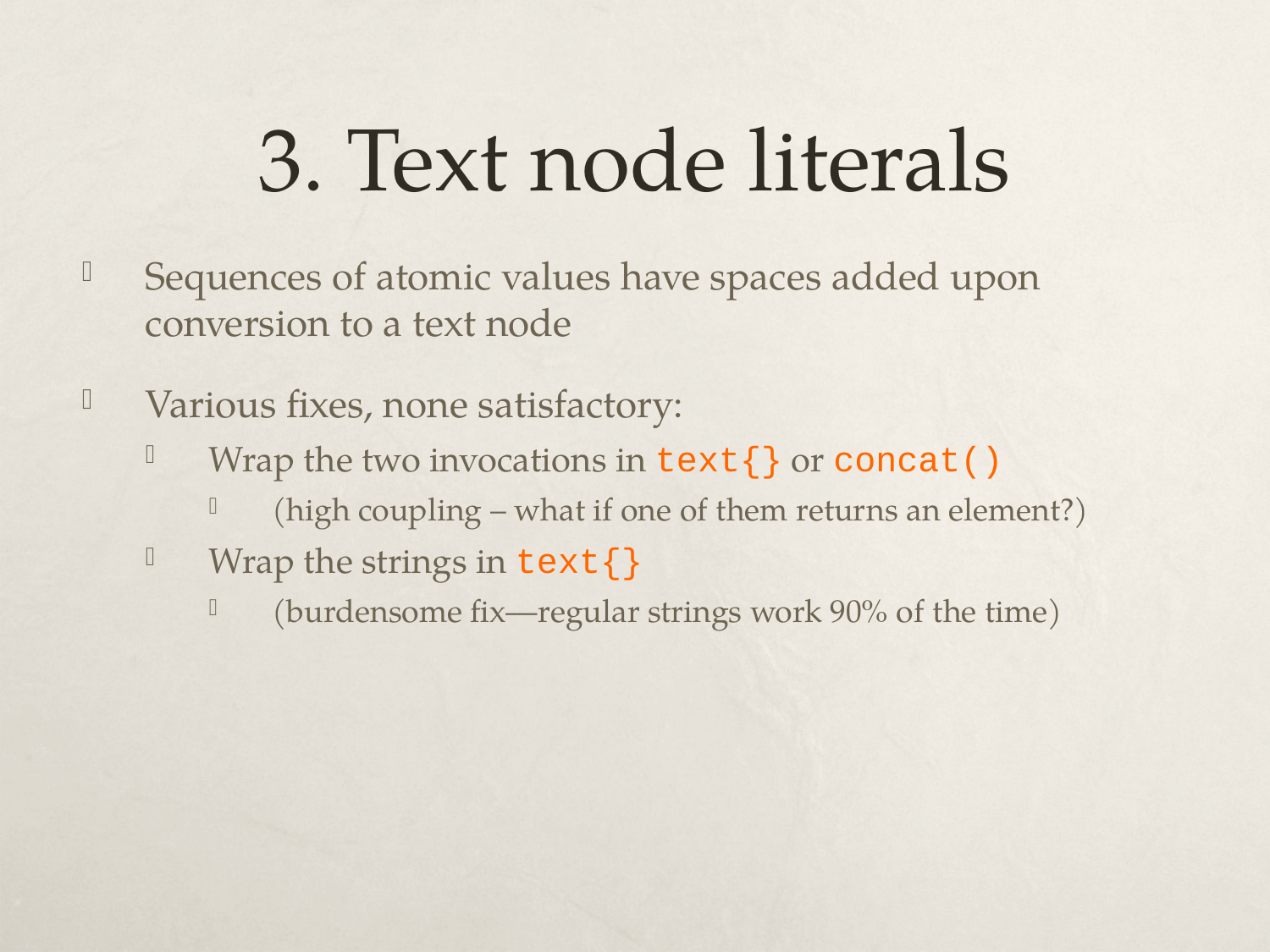

# 3. Text node literals
Sequences of atomic values have spaces added upon conversion to a text node
Various fixes, none satisfactory:
Wrap the two invocations in text{} or concat()
(high coupling – what if one of them returns an element?)
Wrap the strings in text{}
(burdensome fix—regular strings work 90% of the time)